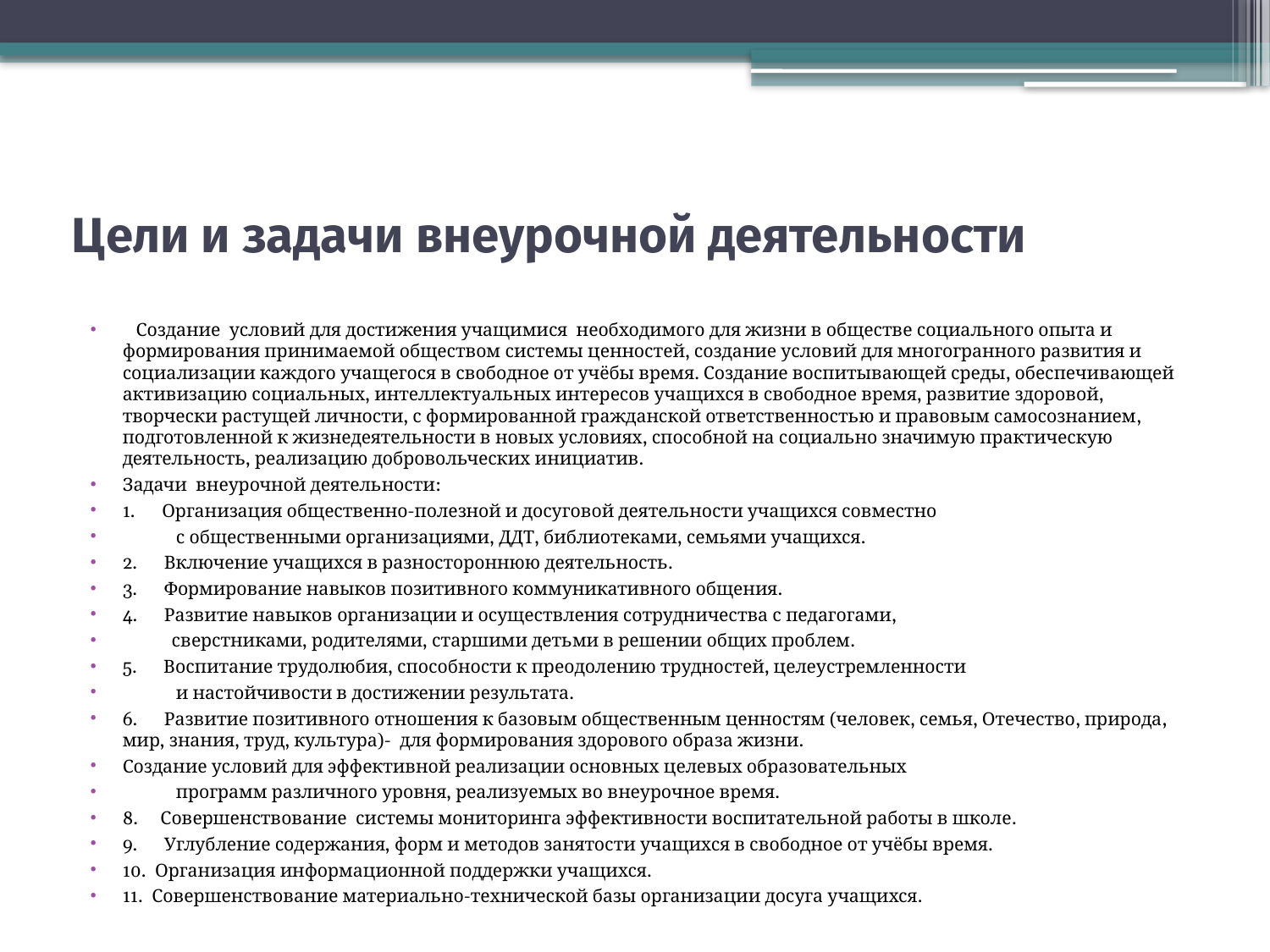

# Цели и задачи внеурочной деятельности
   Создание  условий для достижения учащимися  необходимого для жизни в обществе социального опыта и формирования принимаемой обществом системы ценностей, создание условий для многогранного развития и социализации каждого учащегося в свободное от учёбы время. Создание воспитывающей среды, обеспечивающей активизацию социальных, интеллектуальных интересов учащихся в свободное время, развитие здоровой,  творчески растущей личности, с формированной гражданской ответственностью и правовым самосознанием, подготовленной к жизнедеятельности в новых условиях, способной на социально значимую практическую деятельность, реализацию добровольческих инициатив.
Задачи  внеурочной деятельности:
1.      Организация общественно-полезной и досуговой деятельности учащихся совместно
            с общественными организациями, ДДТ, библиотеками, семьями учащихся.
2.      Включение учащихся в разностороннюю деятельность.
3.      Формирование навыков позитивного коммуникативного общения.
4.      Развитие навыков организации и осуществления сотрудничества с педагогами,
           сверстниками, родителями, старшими детьми в решении общих проблем.
5.      Воспитание трудолюбия, способности к преодолению трудностей, целеустремленности
            и настойчивости в достижении результата.
6.      Развитие позитивного отношения к базовым общественным ценностям (человек, семья, Отечество, природа, мир, знания, труд, культура)-  для формирования здорового образа жизни.
Создание условий для эффективной реализации основных целевых образовательных
            программ различного уровня, реализуемых во внеурочное время.
8.     Совершенствование  системы мониторинга эффективности воспитательной работы в школе.
9.      Углубление содержания, форм и методов занятости учащихся в свободное от учёбы время.
10.  Организация информационной поддержки учащихся.
11.  Совершенствование материально-технической базы организации досуга учащихся.